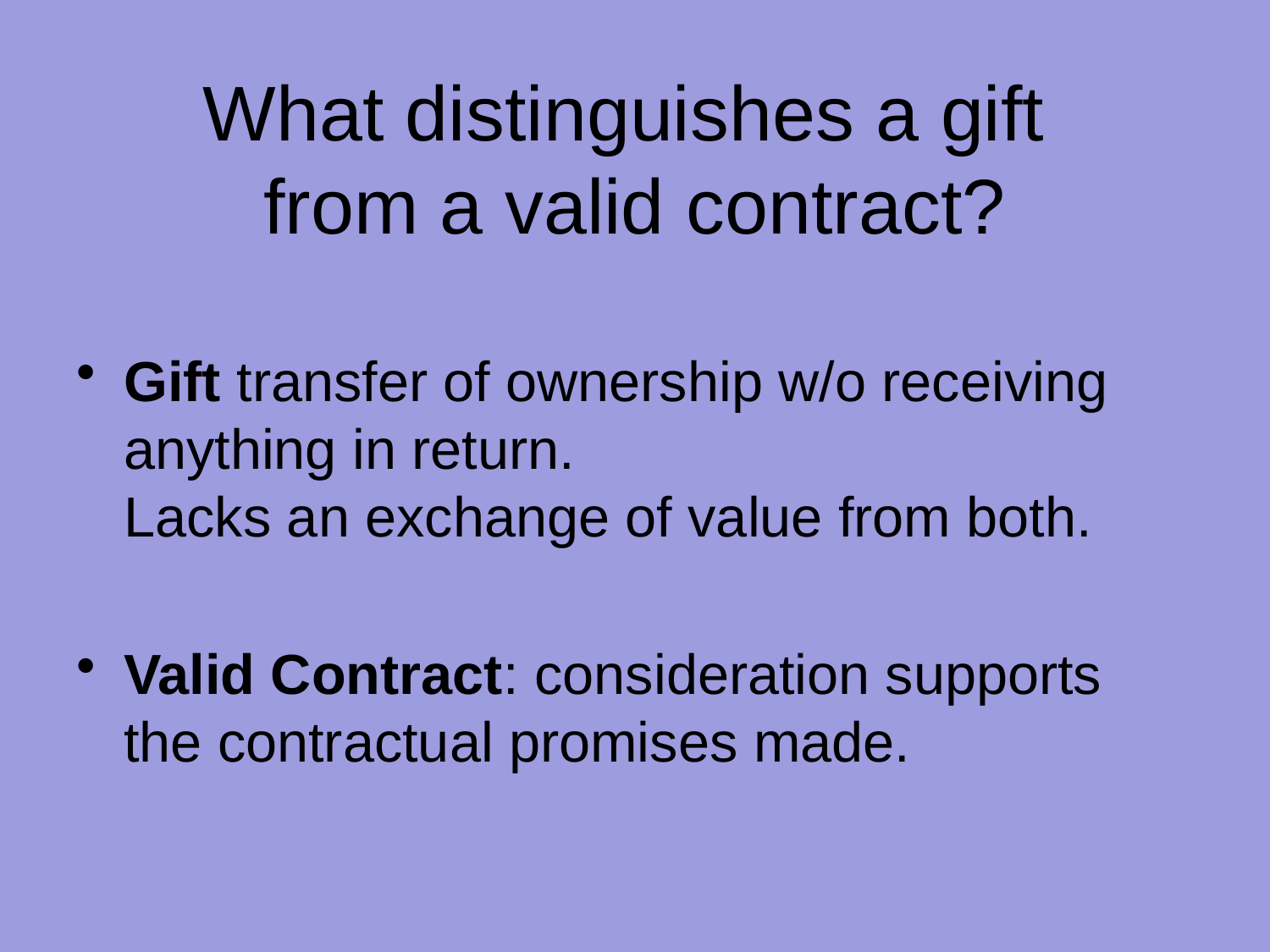

# What distinguishes a gift from a valid contract?
Gift transfer of ownership w/o receiving anything in return.
Lacks an exchange of value from both.

Valid Contract: consideration supports the contractual promises made.